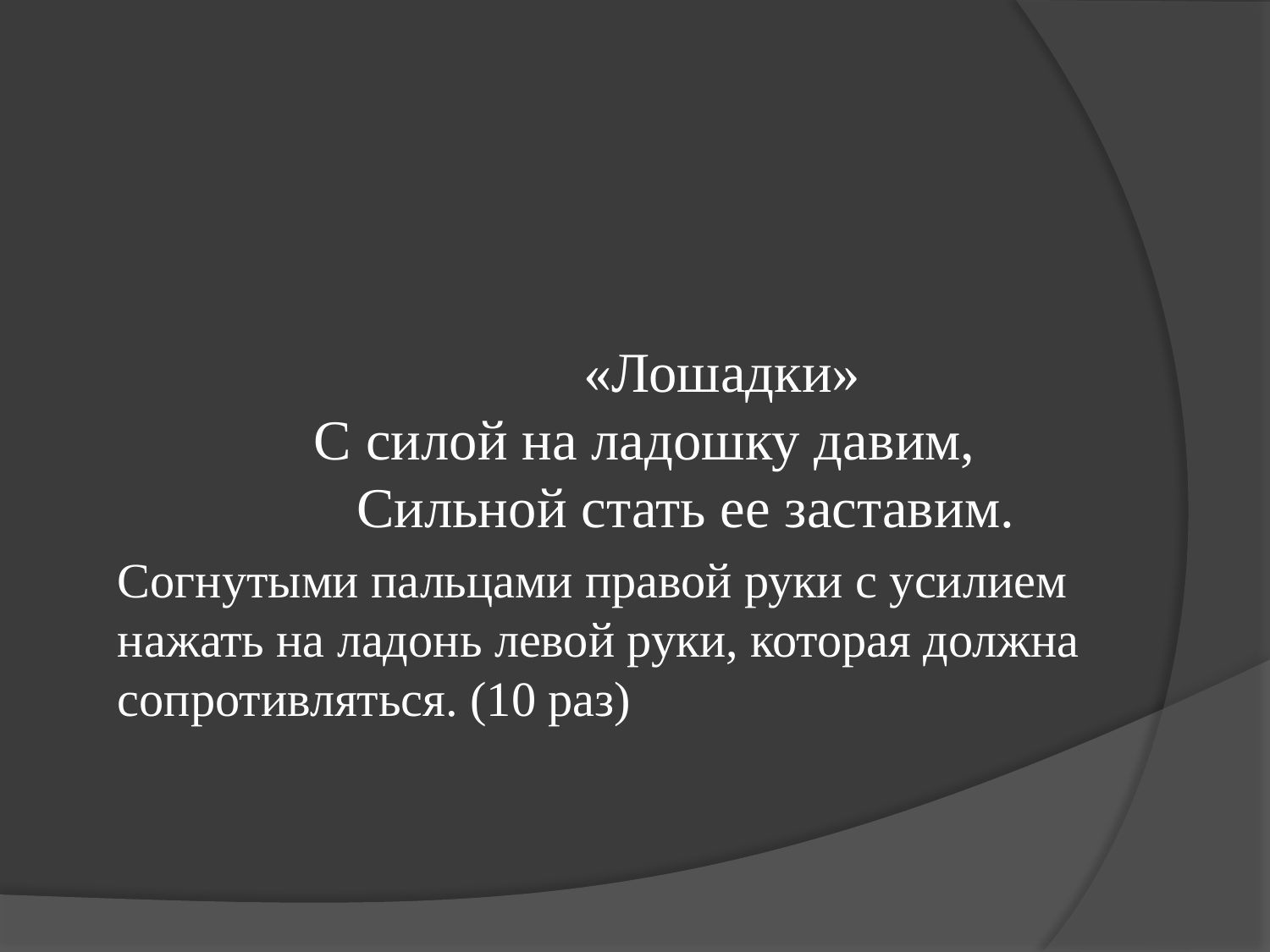

«Лошадки»
                     С силой на ладошку давим,
                        Сильной стать ее заставим.
Согнутыми пальцами правой руки с усилием нажать на ладонь левой руки, которая должна сопротивляться. (10 раз)